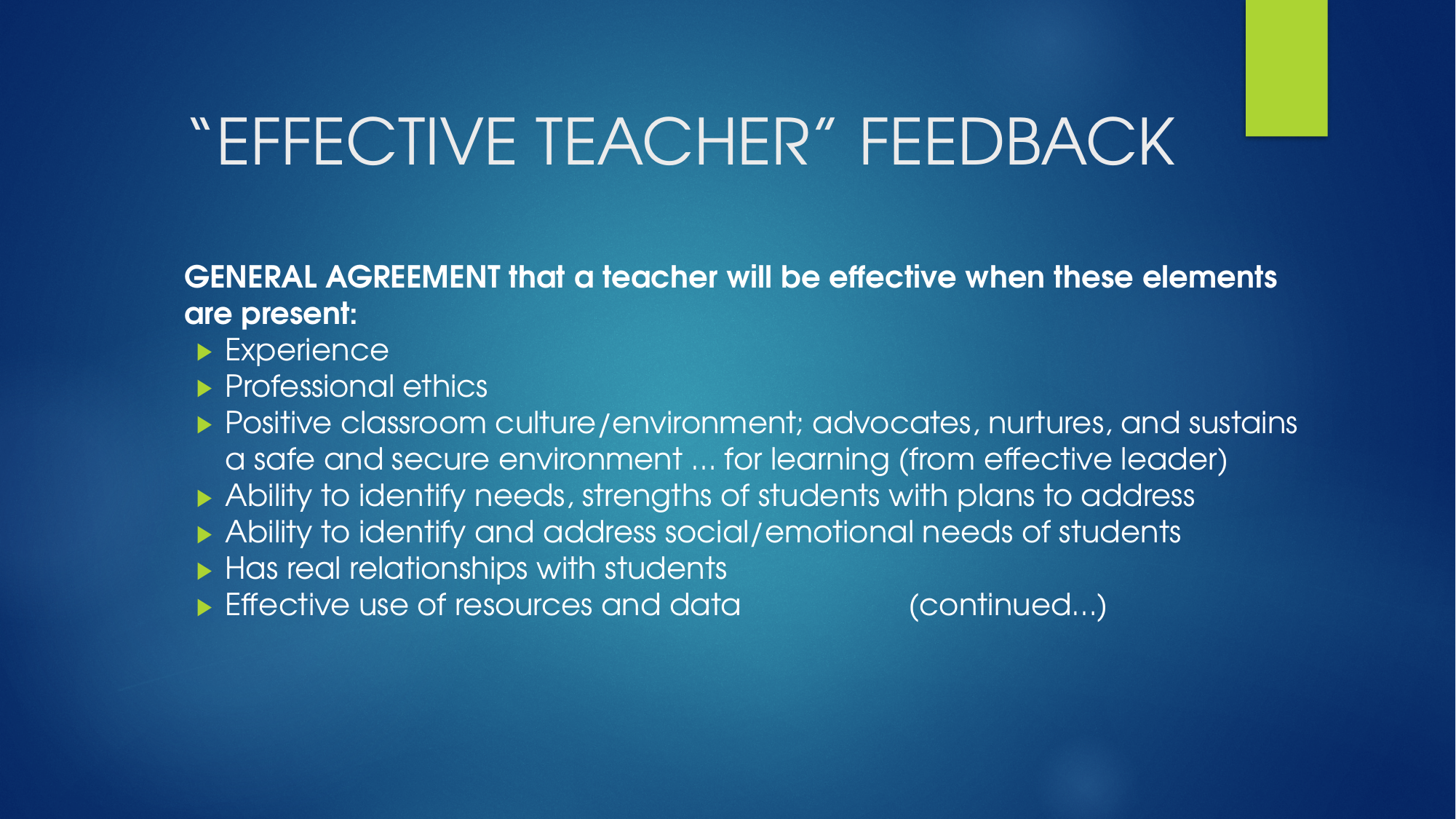

# “EFFECTIVE TEACHER” FEEDBACK
GENERAL AGREEMENT that a teacher will be effective when these elements are present:
Experience
Professional ethics
Positive classroom culture/environment; advocates, nurtures, and sustains a safe and secure environment … for learning (from effective leader)
Ability to identify needs, strengths of students with plans to address
Ability to identify and address social/emotional needs of students
Has real relationships with students
Effective use of resources and data                    (continued…)